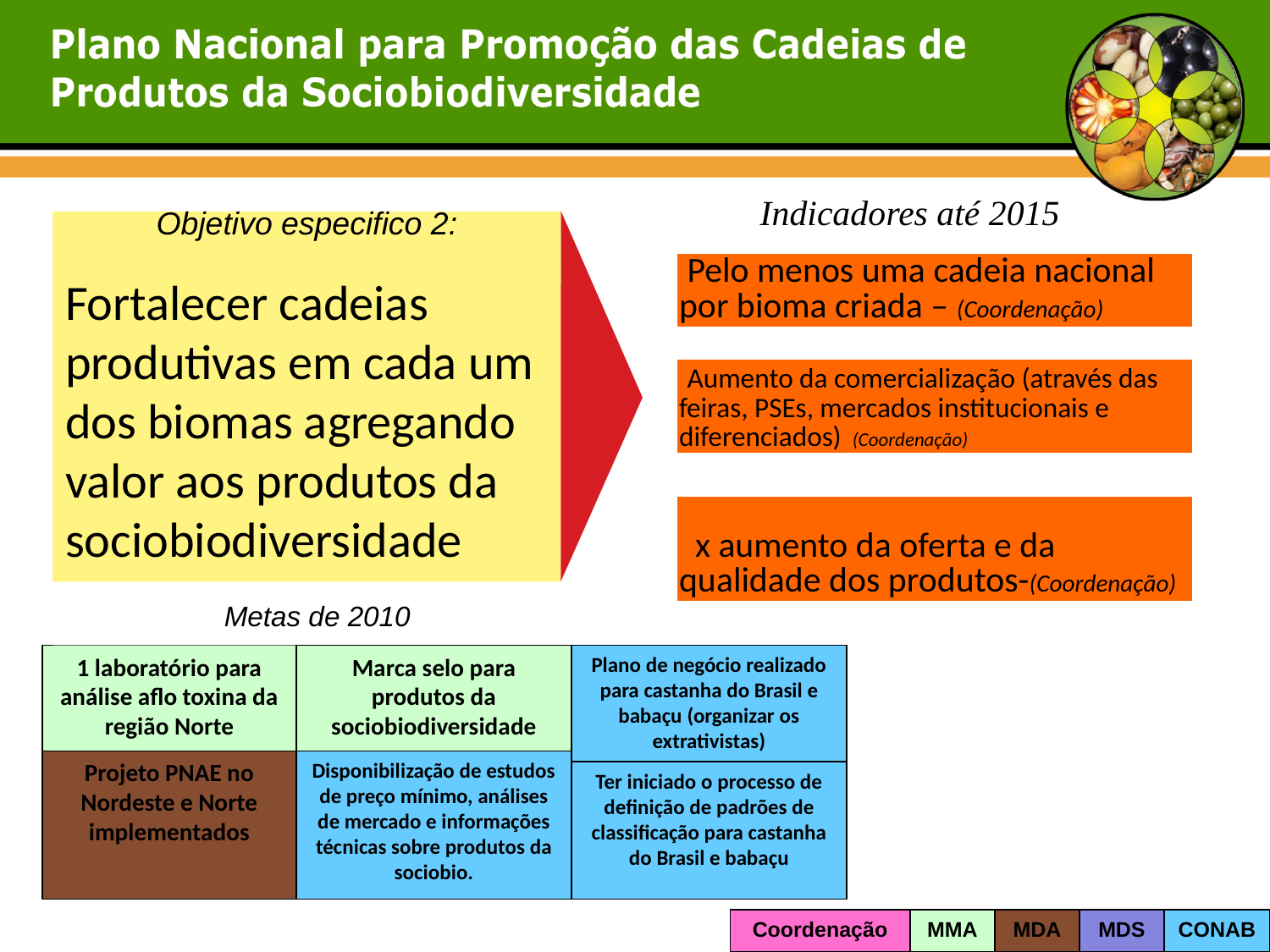

Indicadores até 2015

Objetivo especifico 2:
| Pelo menos uma cadeia nacional por bioma criada – (Coordenação) |
| --- |
Fortalecer cadeias produtivas em cada um dos biomas agregando valor aos produtos da sociobiodiversidade
| Aumento da comercialização (através das feiras, PSEs, mercados institucionais e diferenciados) (Coordenação) |
| --- |
| x aumento da oferta e da qualidade dos produtos-(Coordenação) |
| --- |
Metas de 2010
1 laboratório para análise aflo toxina da região Norte
Marca selo para produtos da sociobiodiversidade
Plano de negócio realizado para castanha do Brasil e babaçu (organizar os extrativistas)
Projeto PNAE no Nordeste e Norte implementados
Disponibilização de estudos de preço mínimo, análises de mercado e informações técnicas sobre produtos da sociobio.
Ter iniciado o processo de definição de padrões de classificação para castanha do Brasil e babaçu
Coordenação
MMA
MDA
MDS
CONAB